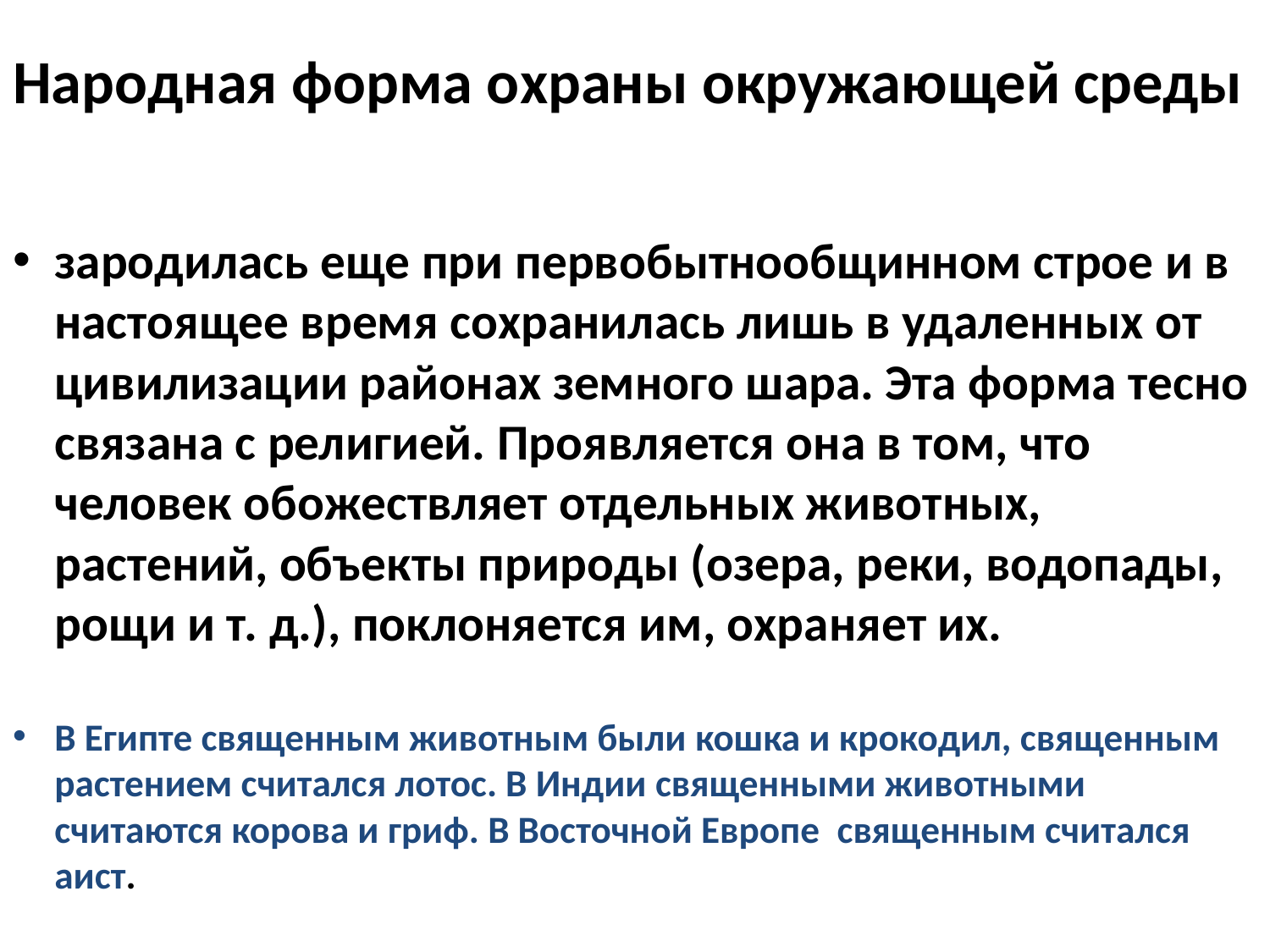

# Народная форма охраны окружающей среды
зародилась еще при первобытнообщинном строе и в настоящее время сохранилась лишь в удаленных от цивилизации районах земного шара. Эта форма тесно связана с религией. Проявляется она в том, что человек обожествляет отдельных животных, растений, объекты природы (озера, реки, водопады, рощи и т. д.), поклоняется им, охраняет их.

В Египте священным животным были кошка и крокодил, священным растением считался лотос. В Индии священными животными считаются корова и гриф. В Восточной Европе  священным считался аист.